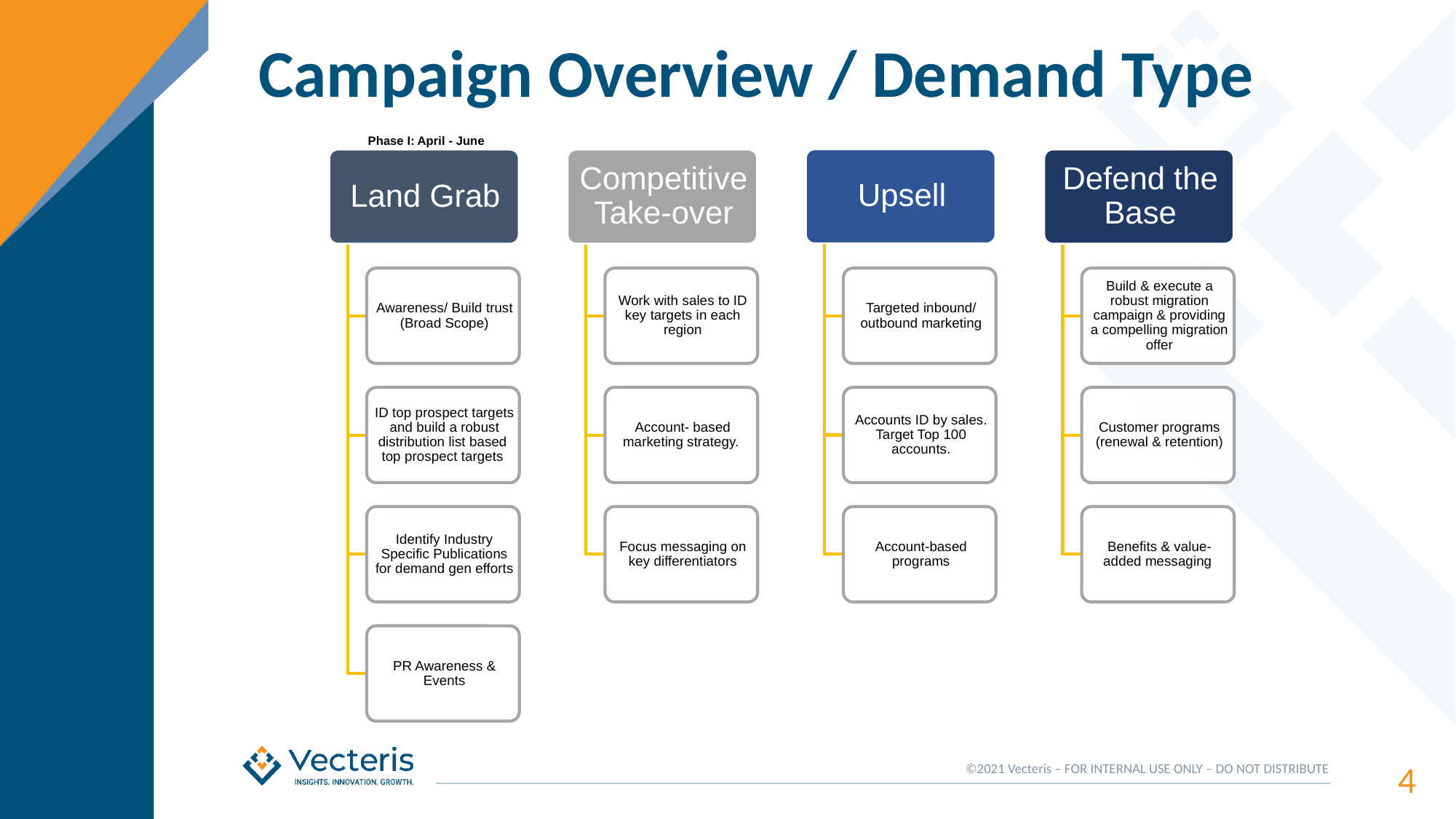

# Campaign Overview / Demand Type
Phase I: April - June
Land Grab
Awareness/ Build trust (Broad Scope)
ID top prospect targets and build a robust distribution list based  top prospect targets
Identify Industry Specific Publications for demand gen efforts
PR Awareness & Events
Competitive Take-over
Work with sales to ID key targets in each region
Account- based marketing strategy.
Focus messaging on key differentiators
Upsell
Targeted inbound/
outbound marketing
Accounts ID by sales. Target Top 100 accounts.
Account-based programs
Defend the Base
Build & execute a robust migration campaign & providing a compelling migration offer
Customer programs (renewal & retention)
Benefits & value-added messaging
4
©2021 Vecteris – FOR INTERNAL USE ONLY – DO NOT DISTRIBUTE